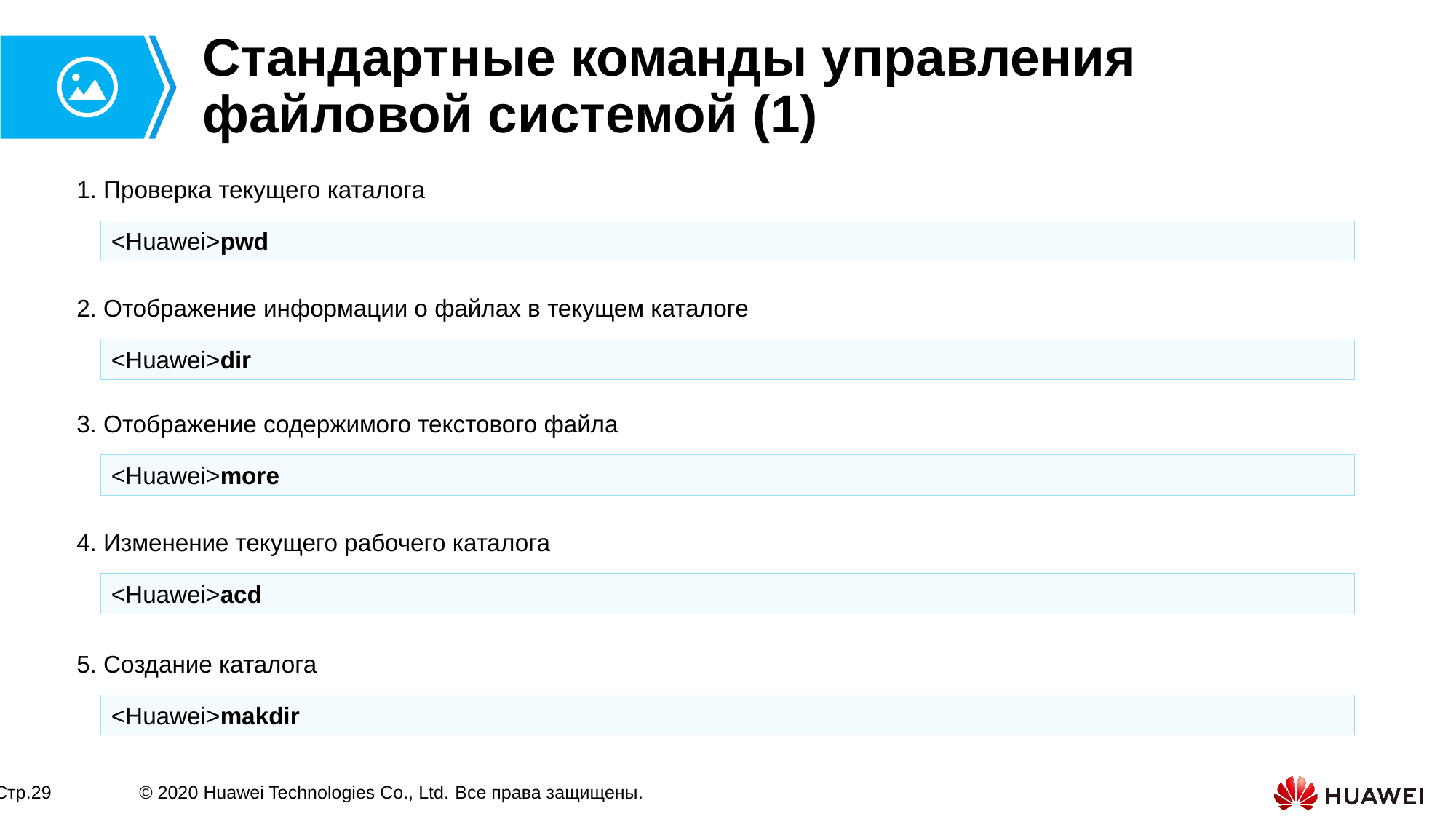

# Стандартные команды управления файловой системой (1)
1. Проверка текущего каталога
<Huawei>pwd
2. Отображение информации о файлах в текущем каталоге
<Huawei>dir
3. Отображение содержимого текстового файла
<Huawei>more
4. Изменение текущего рабочего каталога
<Huawei>acd
5. Создание каталога
<Huawei>makdir